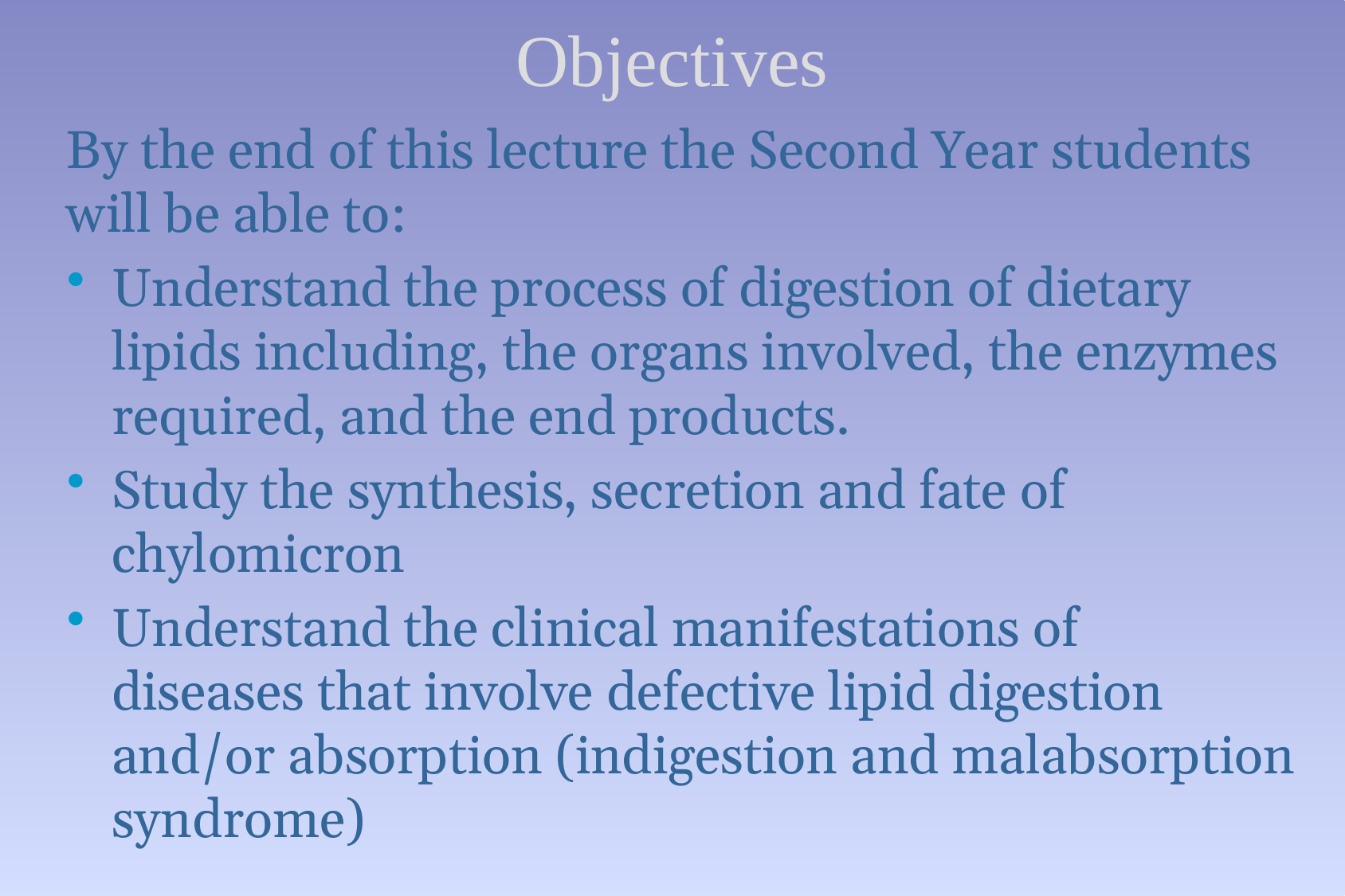

# Objectives
By the end of this lecture the Second Year students will be able to:
Understand the process of digestion of dietary lipids including, the organs involved, the enzymes required, and the end products.
Study the synthesis, secretion and fate of chylomicron
Understand the clinical manifestations of  diseases that involve defective lipid digestion and/or absorption (indigestion and malabsorption syndrome)